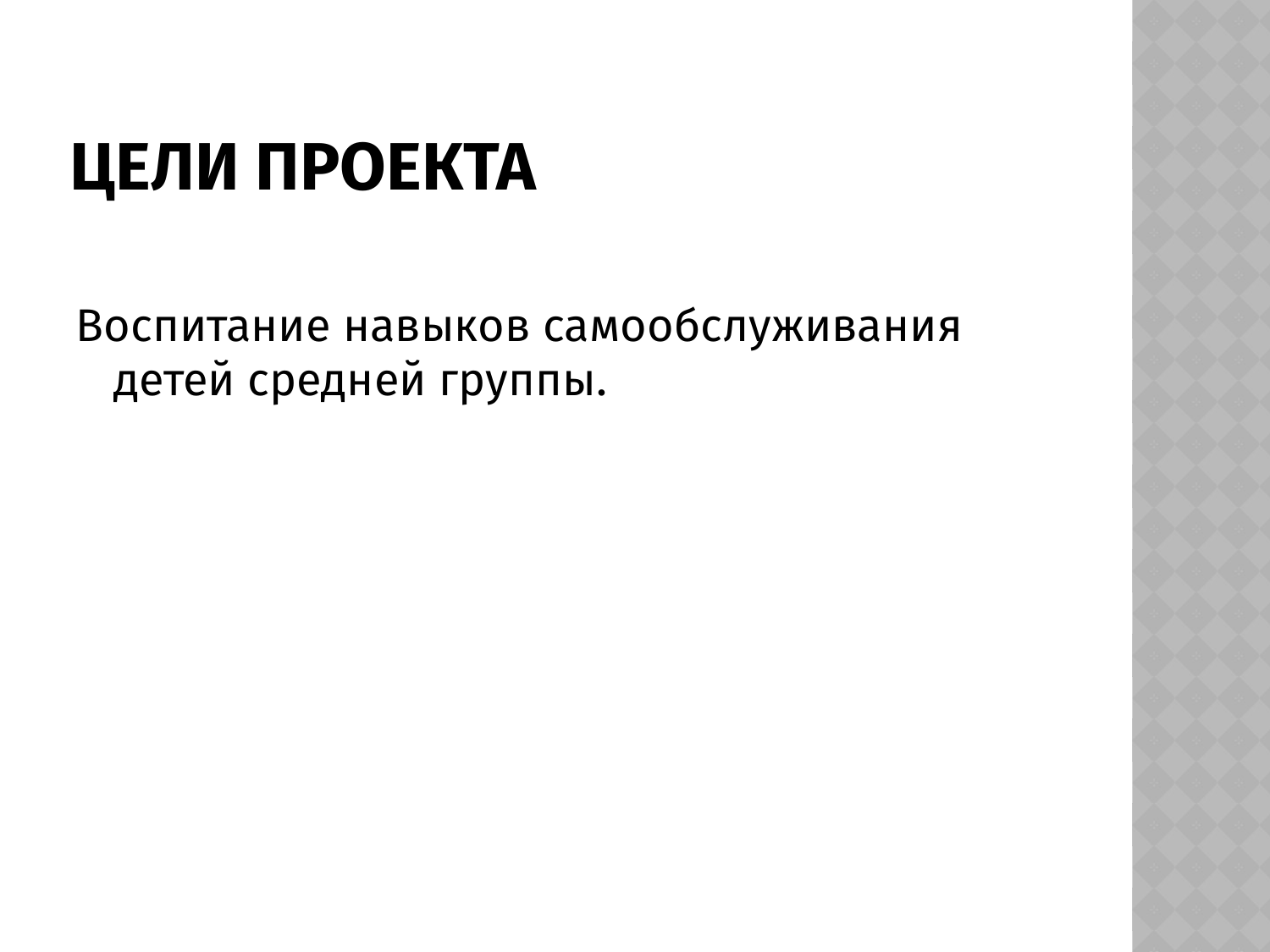

# Цели проекта

Воспитание навыков самообслуживания детей средней группы.